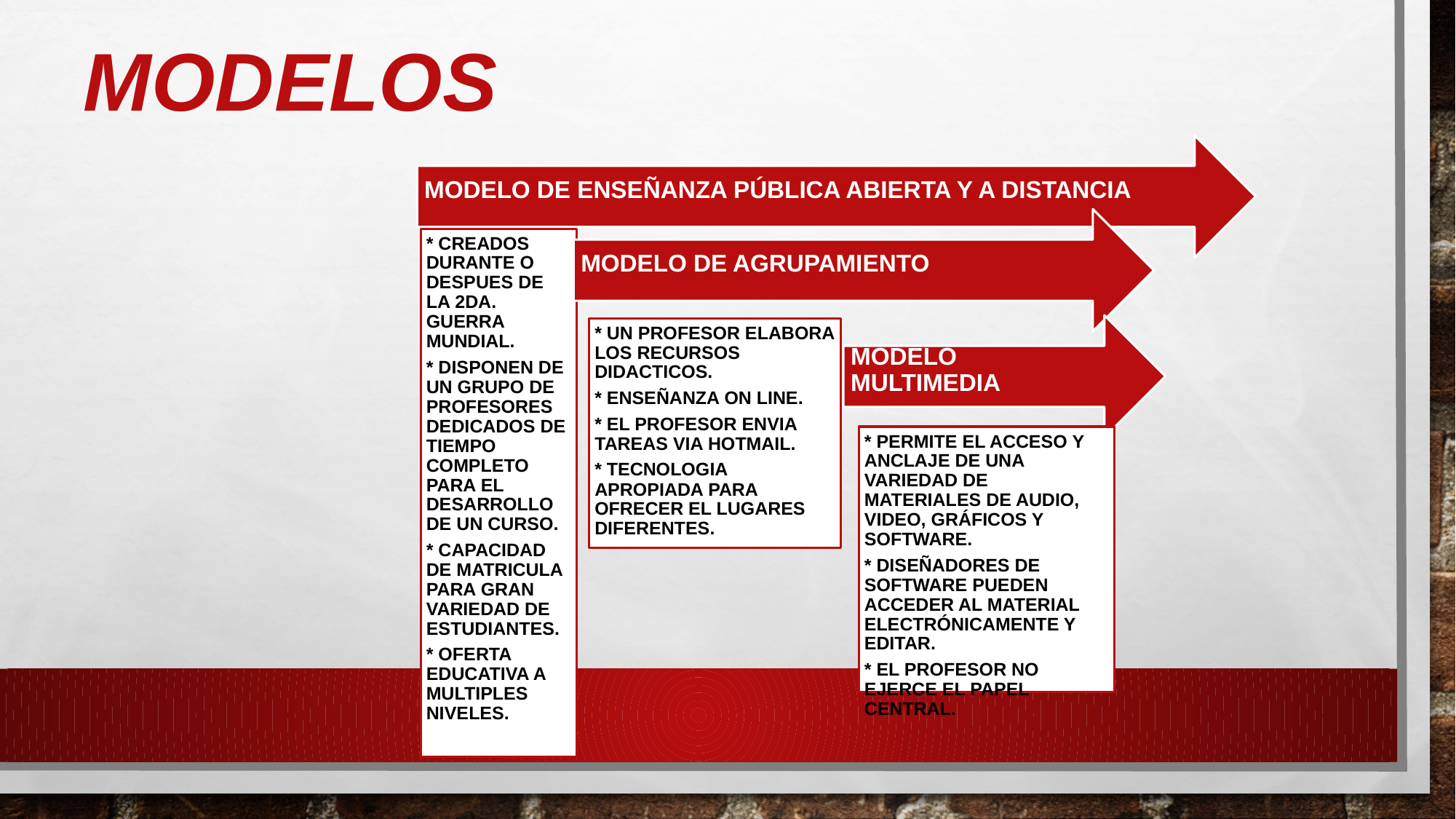

# MODELOS
MODELO DE ENSEÑANZA PÚBLICA ABIERTA Y A DISTANCIA
* CREADOS DURANTE O DESPUES DE LA 2DA. GUERRA MUNDIAL.
* DISPONEN DE UN GRUPO DE PROFESORES DEDICADOS DE TIEMPO COMPLETO PARA EL DESARROLLO DE UN CURSO.
* CAPACIDAD DE MATRICULA PARA GRAN VARIEDAD DE ESTUDIANTES.
* OFERTA EDUCATIVA A MULTIPLES NIVELES.

MODELO DE AGRUPAMIENTO
* UN PROFESOR ELABORA LOS RECURSOS DIDACTICOS.
* ENSEÑANZA ON LINE.
* EL PROFESOR ENVIA TAREAS VIA HOTMAIL.
* TECNOLOGIA APROPIADA PARA OFRECER EL LUGARES DIFERENTES.
MODELO MULTIMEDIA
* PERMITE EL ACCESO Y ANCLAJE DE UNA VARIEDAD DE MATERIALES DE AUDIO, VIDEO, GRÁFICOS Y SOFTWARE.
* DISEÑADORES DE SOFTWARE PUEDEN ACCEDER AL MATERIAL ELECTRÓNICAMENTE Y EDITAR.
* EL PROFESOR NO EJERCE EL PAPEL CENTRAL.